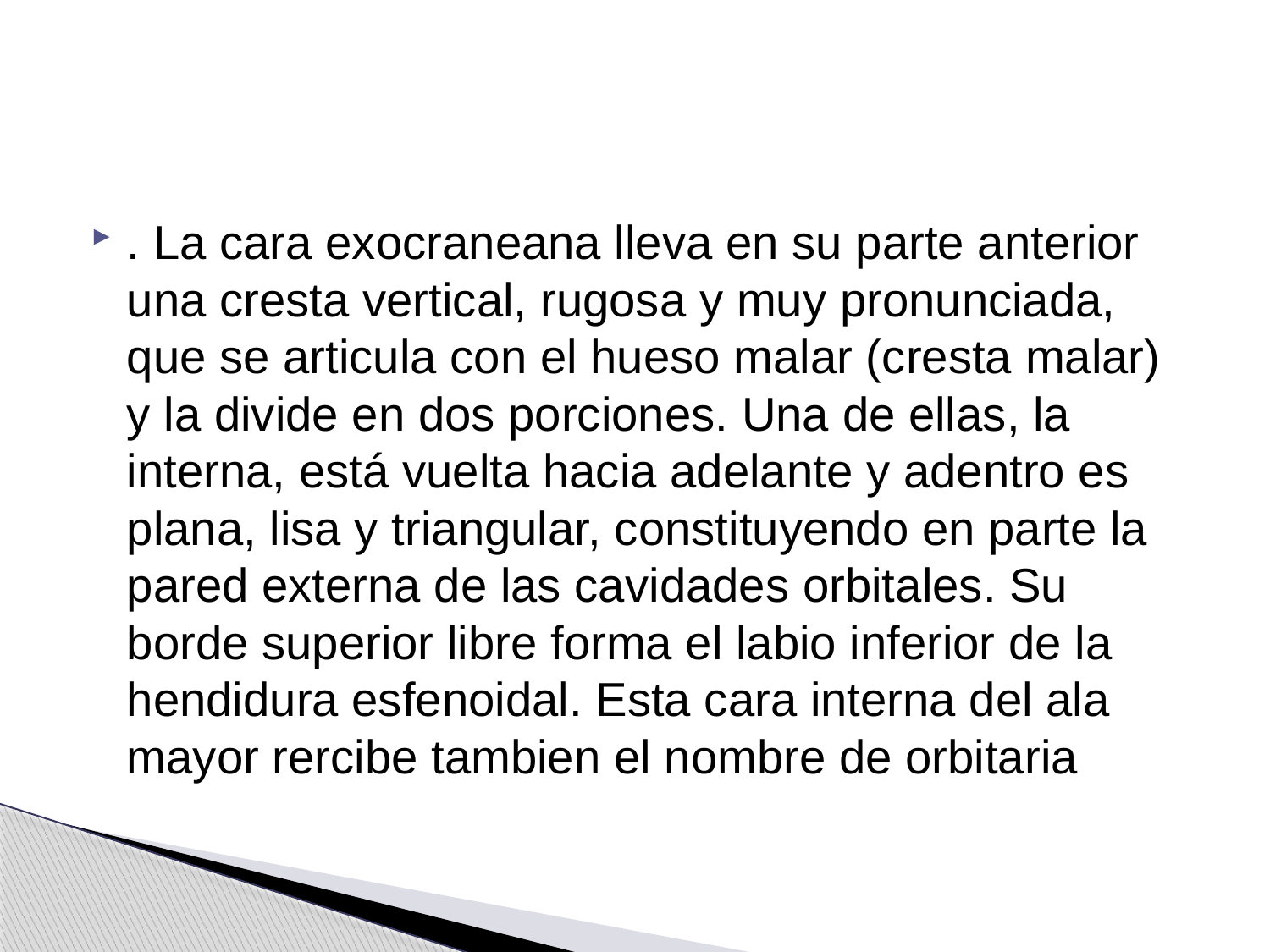

#
. La cara exocraneana lleva en su parte anterior una cresta vertical, rugosa y muy pronunciada, que se articula con el hueso malar (cresta malar) y la divide en dos porciones. Una de ellas, la interna, está vuelta hacia adelante y adentro es plana, lisa y triangular, constituyendo en parte la pared externa de las cavidades orbitales. Su borde superior libre forma el labio inferior de la hendidura esfenoidal. Esta cara interna del ala mayor rercibe tambien el nombre de orbitaria